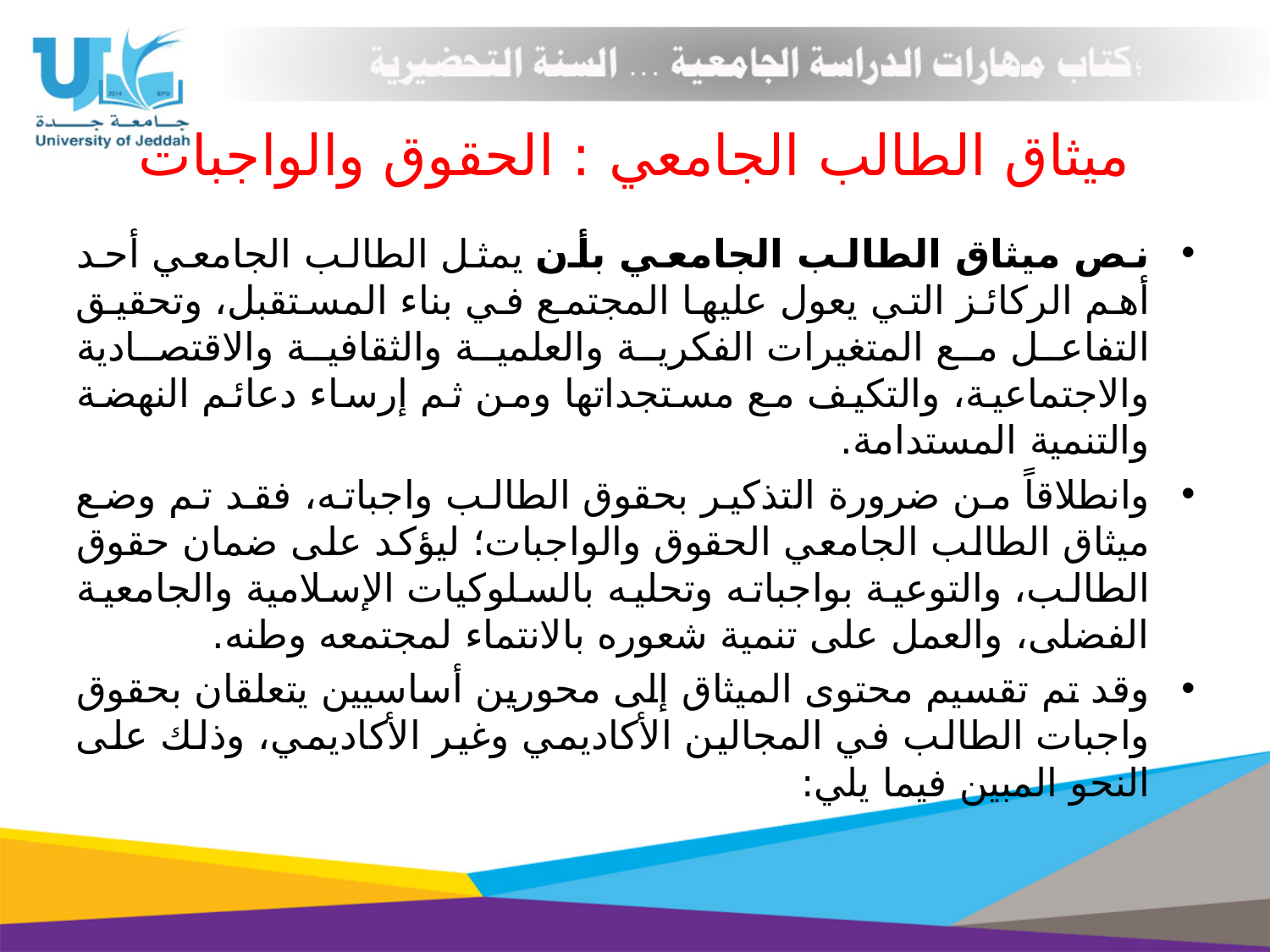

# ميثاق الطالب الجامعي : الحقوق والواجبات
نص ميثاق الطالب الجامعي بأن يمثل الطالب الجامعي أحد أهم الركائز التي يعول عليها المجتمع في بناء المستقبل، وتحقيق التفاعل مع المتغيرات الفكرية والعلمية والثقافية والاقتصادية والاجتماعية، والتكيف مع مستجداتها ومن ثم إرساء دعائم النهضة والتنمية المستدامة.
وانطلاقاً من ضرورة التذكير بحقوق الطالب واجباته، فقد تم وضع ميثاق الطالب الجامعي الحقوق والواجبات؛ ليؤكد على ضمان حقوق الطالب، والتوعية بواجباته وتحليه بالسلوكيات الإسلامية والجامعية الفضلى، والعمل على تنمية شعوره بالانتماء لمجتمعه وطنه.
وقد تم تقسيم محتوى الميثاق إلى محورين أساسيين يتعلقان بحقوق واجبات الطالب في المجالين الأكاديمي وغير الأكاديمي، وذلك على النحو المبين فيما يلي: